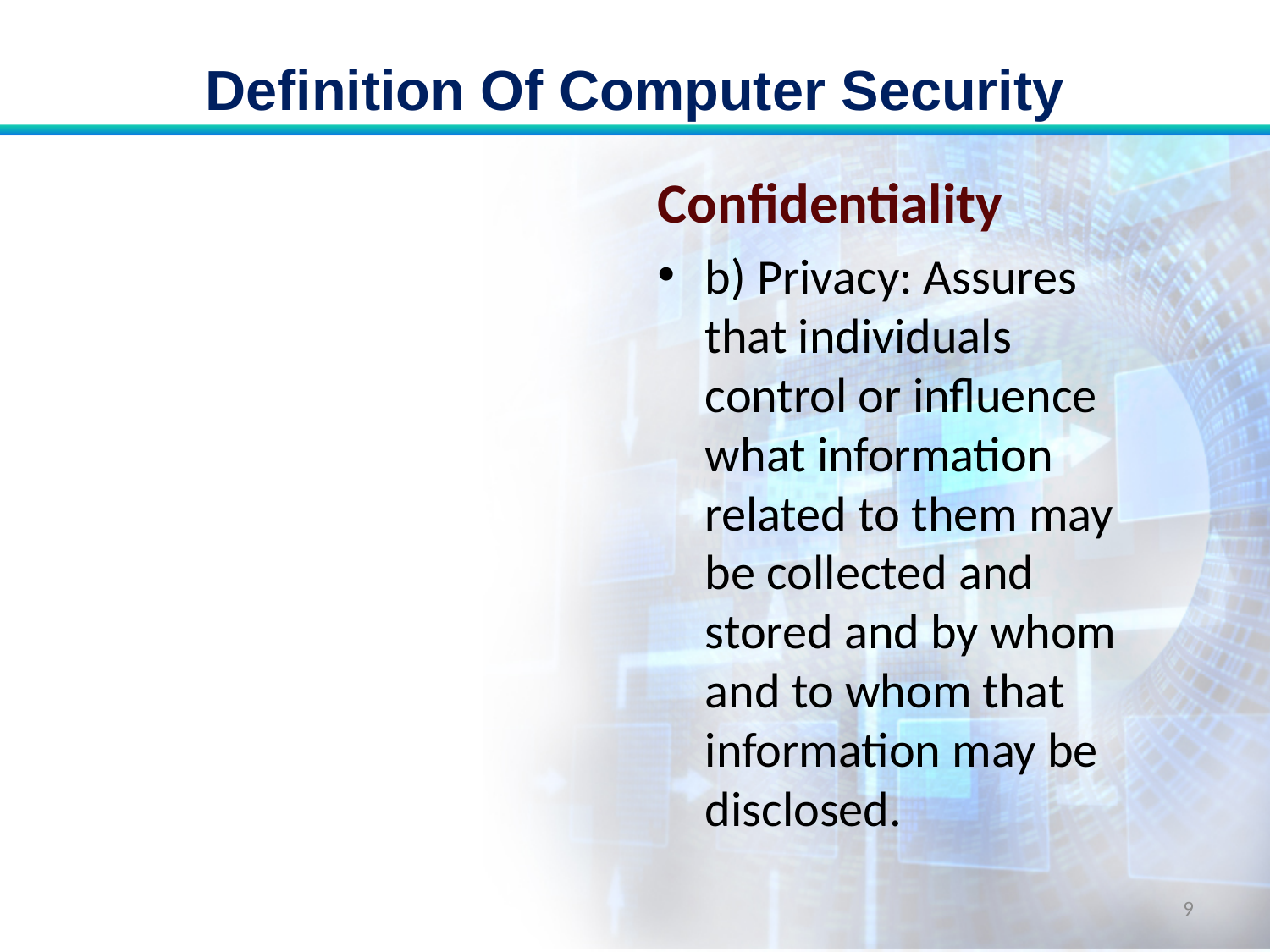

# Definition Of Computer Security
Confidentiality
b) Privacy: Assures that individuals control or influence what information related to them may be collected and stored and by whom and to whom that information may be disclosed.
9